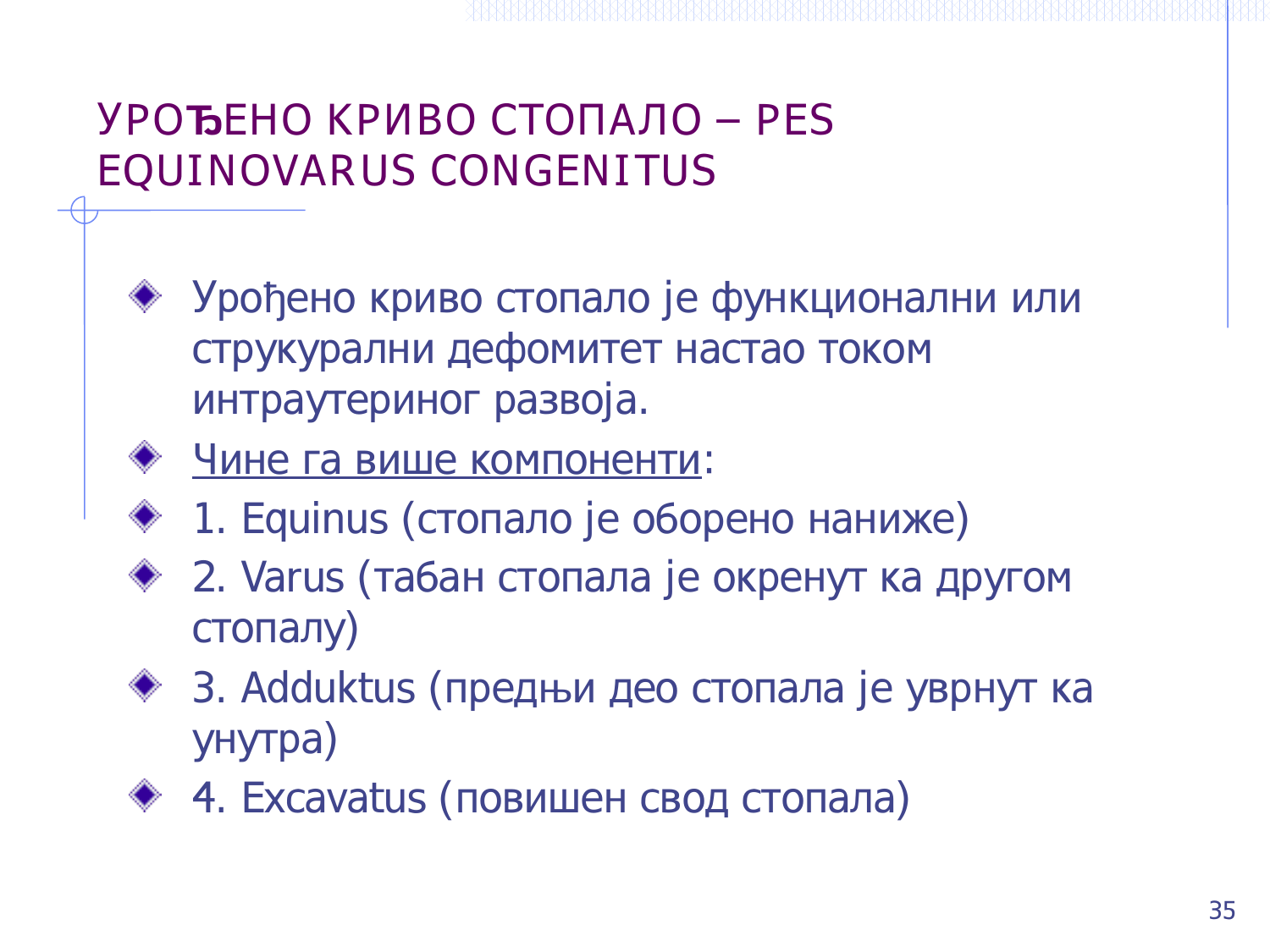

# УРОЂЕНО КРИВО СТОПАЛО – PES EQUINOVARUS CONGENITUS
Урођeно криво стопало је функционални или струкурални дефомитет настао током интраутериног развоја.
Чине га више компоненти:
1. Equinus (стопало је оборено наниже)
2. Varus (табан стопала је окренут ка другом стопалу)
3. Adduktus (предњи део стопала је уврнут ка унутра)
4. Excavatus (повишен свод стопала)
35